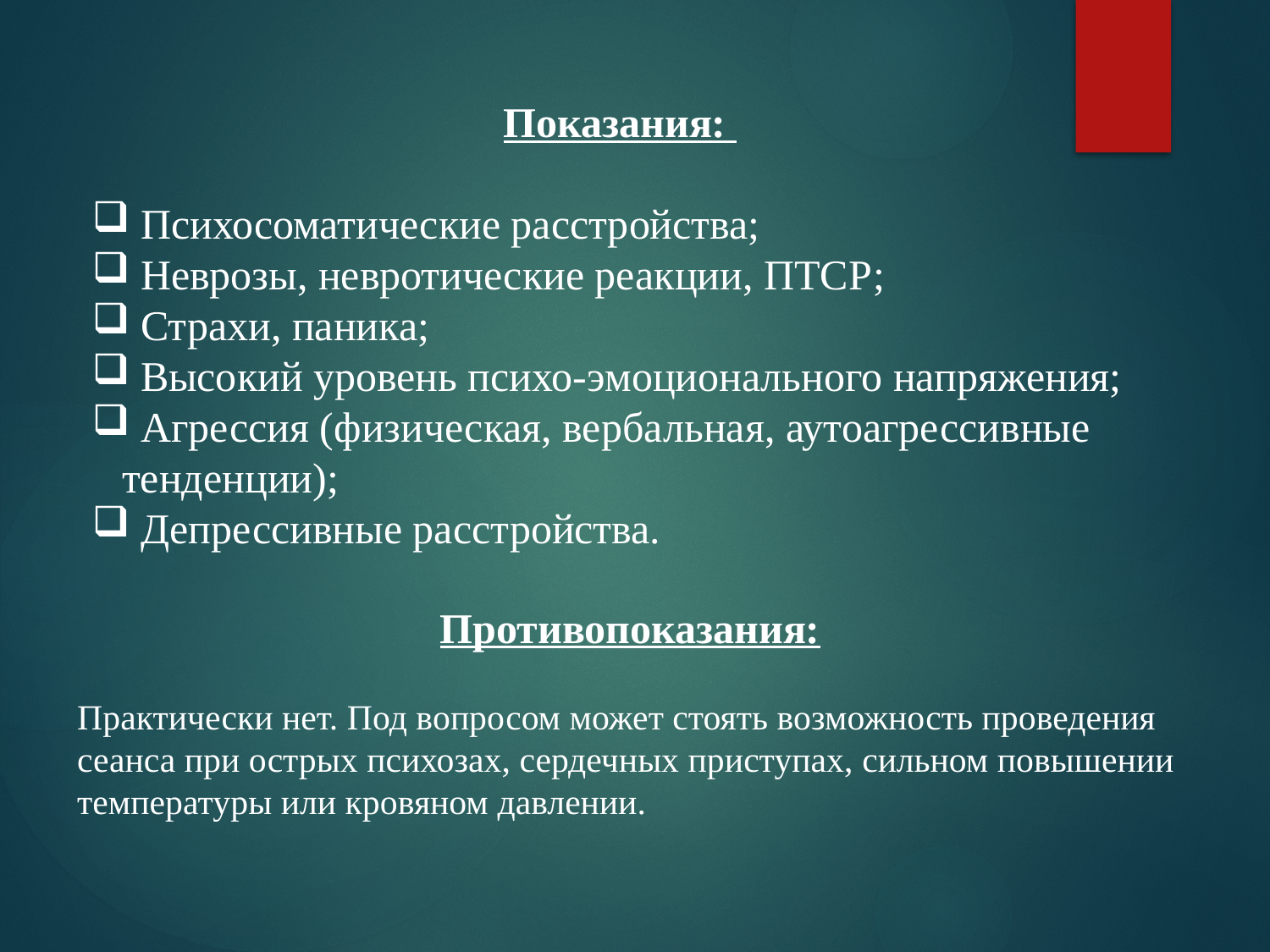

Показания:

 Психосоматические расстройства;
 Неврозы, невротические реакции, ПТСР;
 Страхи, паника;
 Высокий уровень психо-эмоционального напряжения;
 Агрессия (физическая, вербальная, аутоагрессивные тенденции);
 Депрессивные расстройства.

Противопоказания:

Практически нет. Под вопросом может стоять возможность проведения
сеанса при острых психозах, сердечных приступах, сильном повышении
температуры или кровяном давлении.